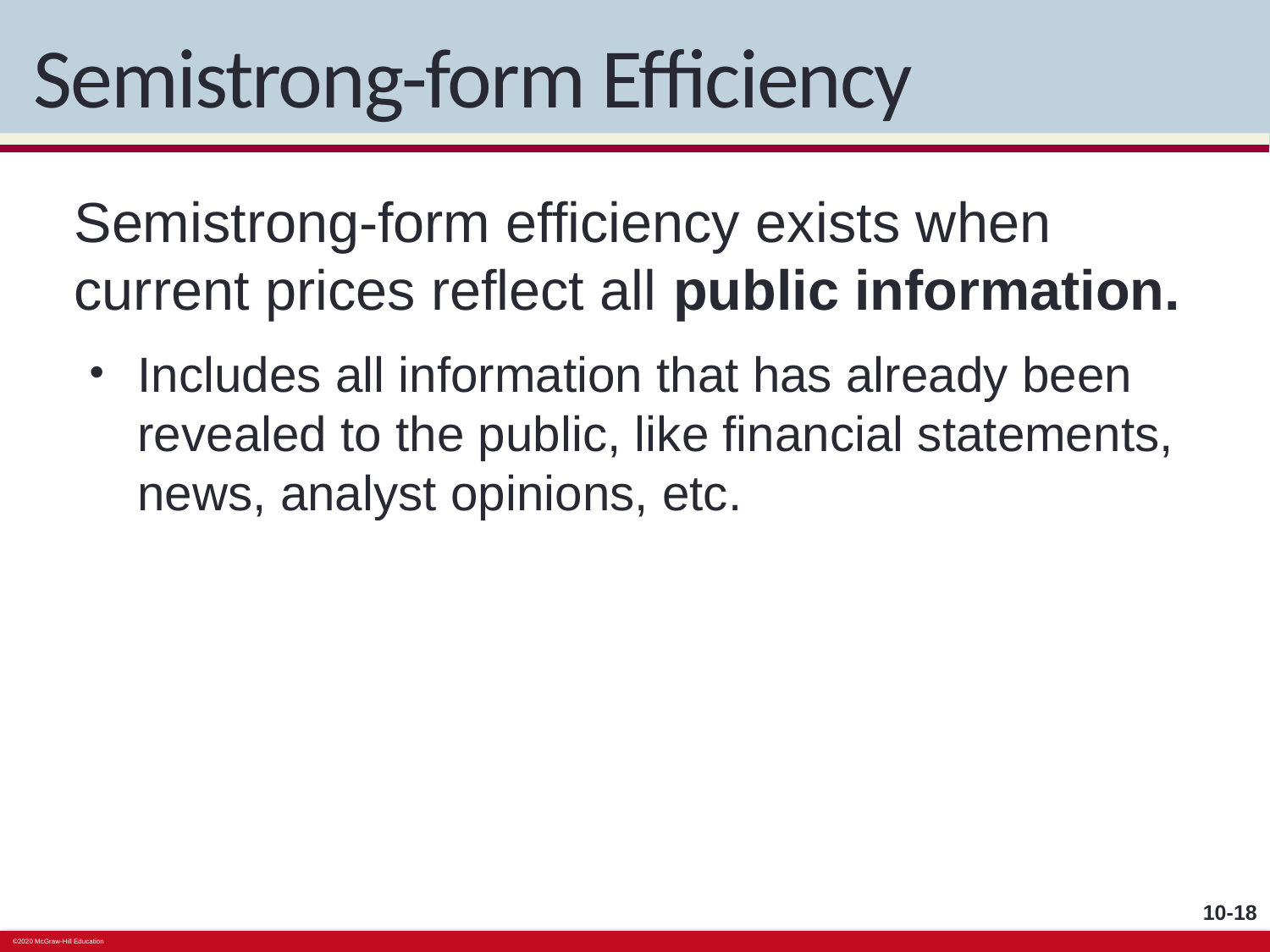

# Semistrong-form Efficiency
Semistrong-form efficiency exists when current prices reflect all public information.
Includes all information that has already been revealed to the public, like financial statements, news, analyst opinions, etc.